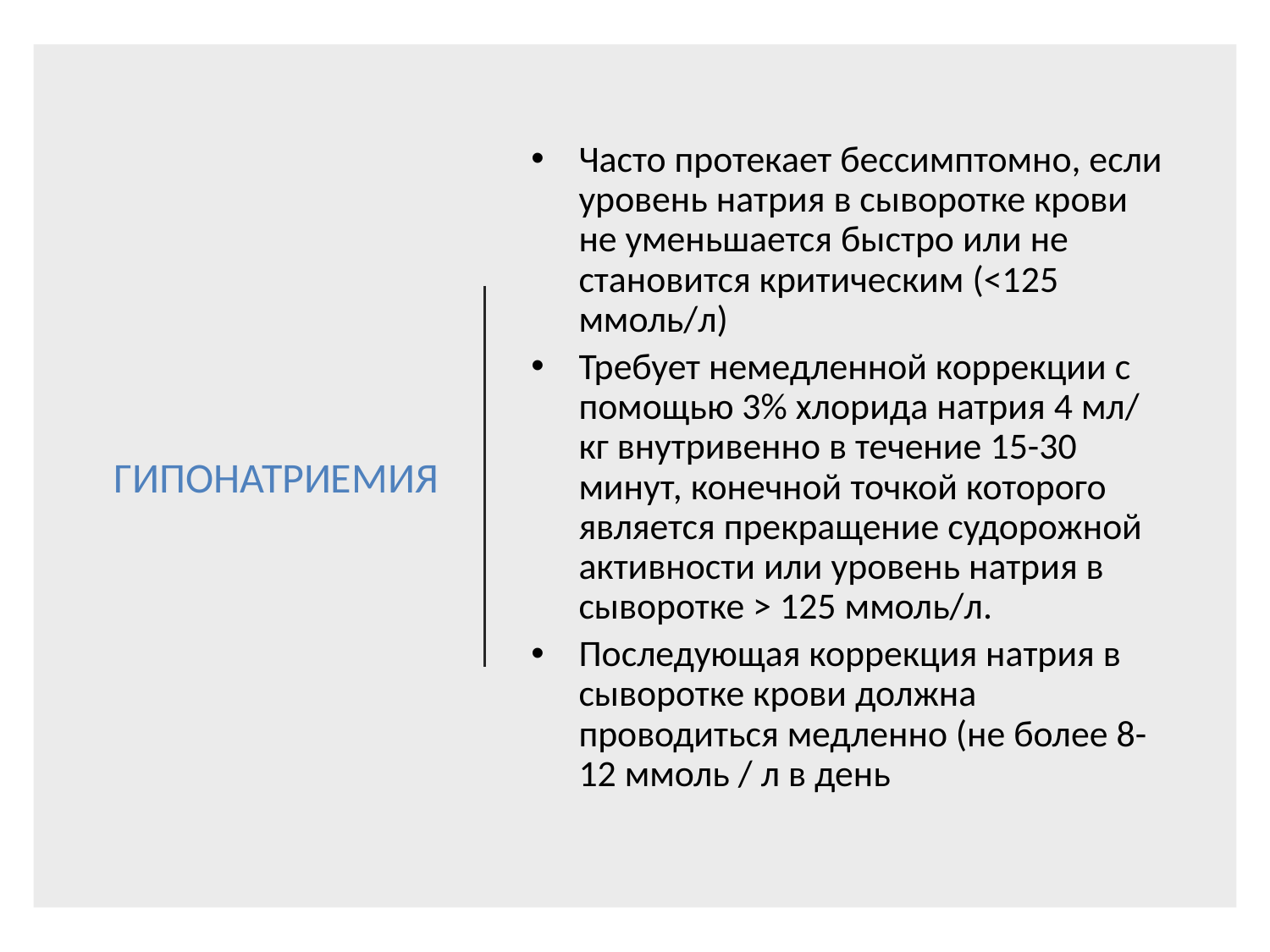

# ГИПОНАТРИЕМИЯ
Часто протекает бессимптомно, если уровень натрия в сыворотке крови не уменьшается быстро или не становится критическим (<125 ммоль/л)
Требует немедленной коррекции с помощью 3% хлорида натрия 4 мл/ кг внутривенно в течение 15-30 минут, конечной точкой которого является прекращение судорожной активности или уровень натрия в сыворотке > 125 ммоль/л.
Последующая коррекция натрия в сыворотке крови должна проводиться медленно (не более 8-12 ммоль / л в день